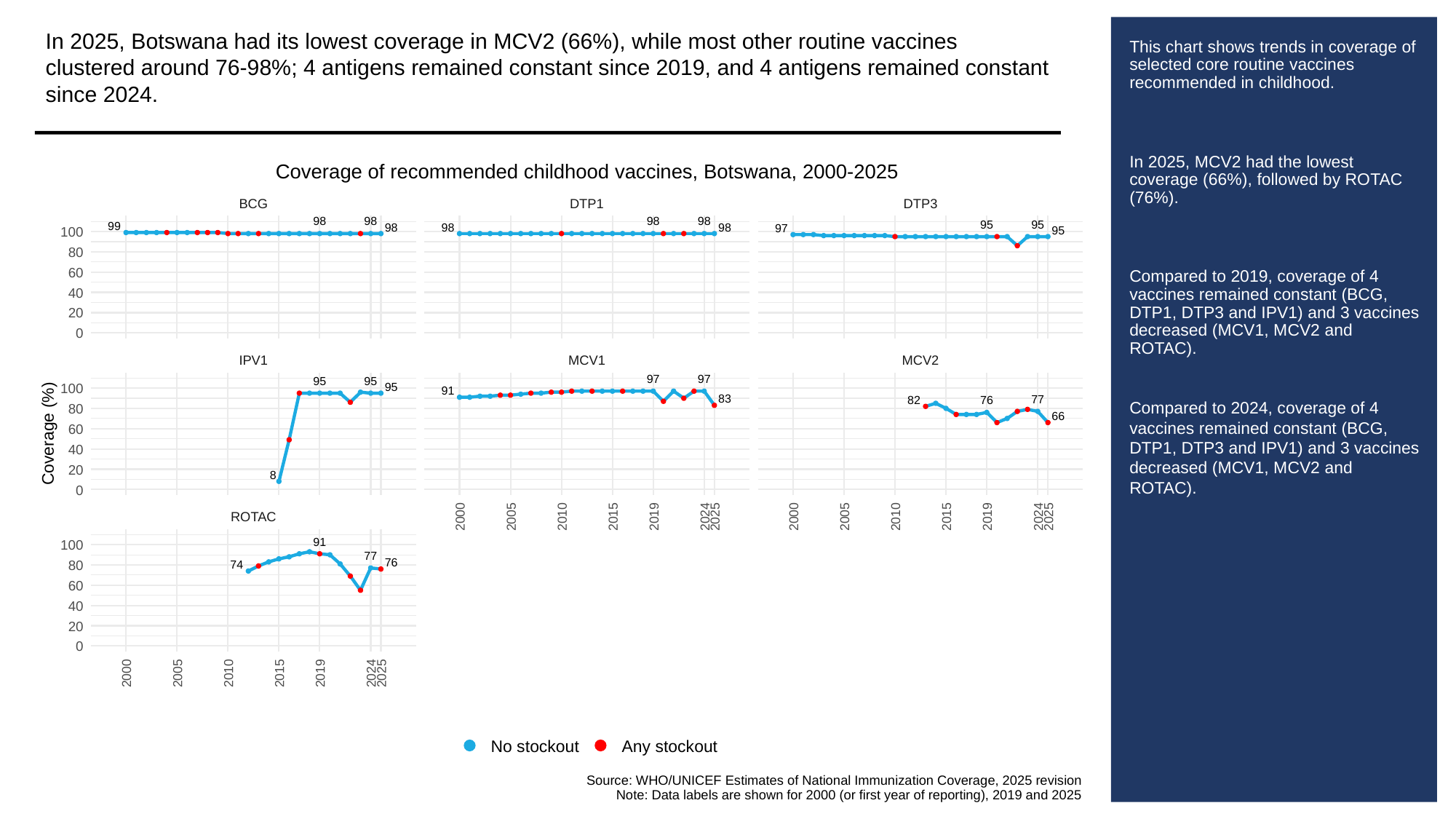

In 2025, Botswana had its lowest coverage in MCV2 (66%), while most other routine vaccines clustered around 76-98%; 4 antigens remained constant since 2019, and 4 antigens remained constant since 2024.
# This chart shows trends in coverage of selected core routine vaccines recommended in childhood.

In 2025, MCV2 had the lowest coverage (66%), followed by ROTAC (76%).

Compared to 2019, coverage of 4 vaccines remained constant (BCG, DTP1, DTP3 and IPV1) and 3 vaccines decreased (MCV1, MCV2 and ROTAC).

Compared to 2024, coverage of 4 vaccines remained constant (BCG, DTP1, DTP3 and IPV1) and 3 vaccines decreased (MCV1, MCV2 and ROTAC).

Coverage of recommended childhood vaccines, Botswana, 2000-2025
BCG
DTP1
DTP3

98
98
98
98
95
95

99
98
98
98
97
95
100

80

60

40

20

0

IPV1
MCV1
MCV2

97
97
95
95

95
100
91

83
77

82
76

80

66

60
Coverage (%)

40

20

8

0

ROTAC
2000
2005
2010
2015
2019
2024
2025
2000
2005
2010
2015
2019
2024
2025

91
100

77

76

80
74

60

40

20

0

2000
2005
2010
2015
2019
2024
2025
No stockout
Any stockout

Source: WHO/UNICEF Estimates of National Immunization Coverage, 2025 revision
Note: Data labels are shown for 2000 (or first year of reporting), 2019 and 2025